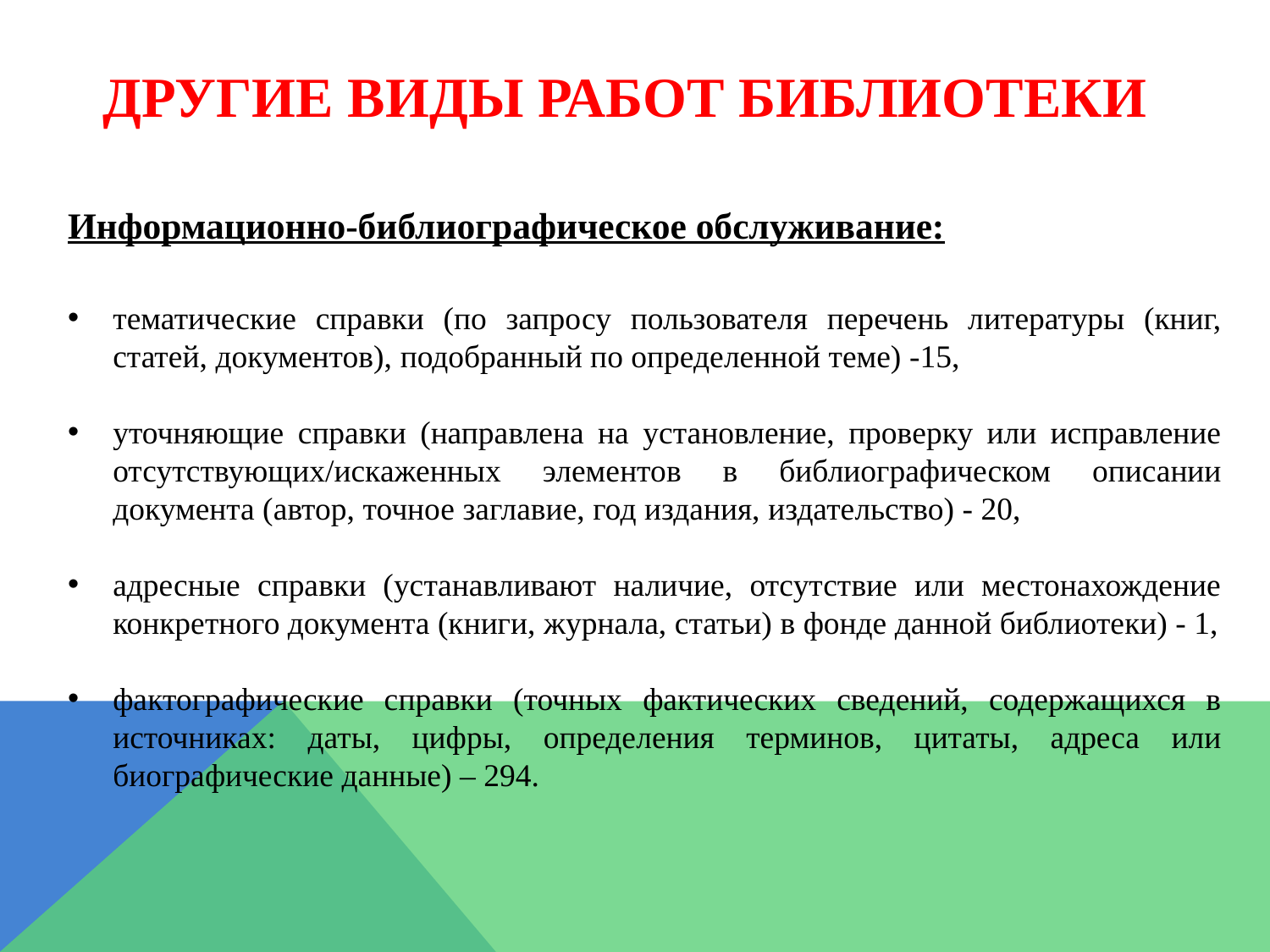

# Другие виды работ библиотеки
Информационно-библиографическое обслуживание:

тематические справки (по запросу пользователя перечень литературы (книг, статей, документов), подобранный по определенной теме) -15,

уточняющие справки (направлена на установление, проверку или исправление отсутствующих/искаженных элементов в библиографическом описании документа (автор, точное заглавие, год издания, издательство) - 20,

адресные справки (устанавливают наличие, отсутствие или местонахождение конкретного документа (книги, журнала, статьи) в фонде данной библиотеки) - 1,

фактографические справки (точных фактических сведений, содержащихся в источниках: даты, цифры, определения терминов, цитаты, адреса или биографические данные) – 294.